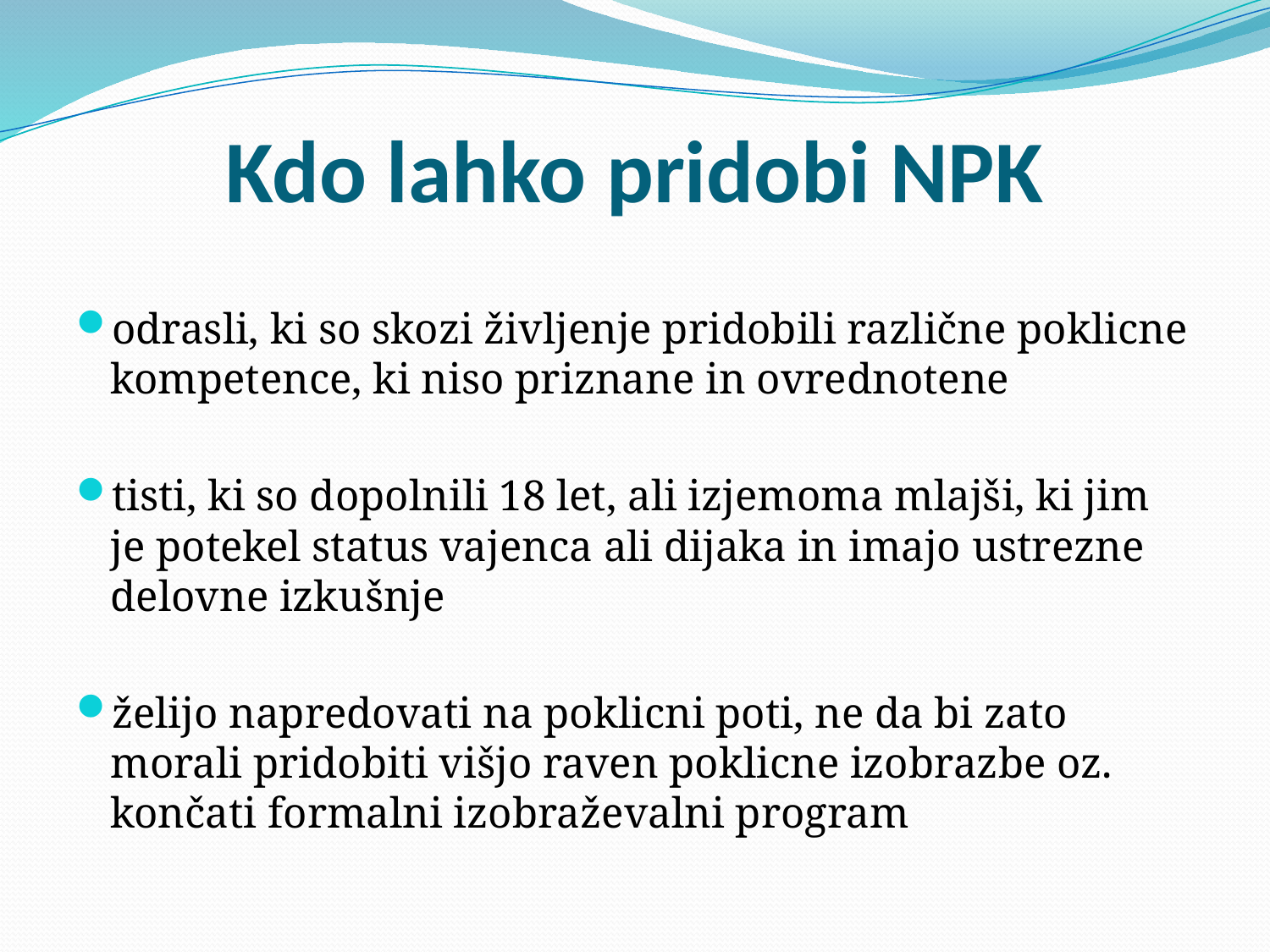

# Kdo lahko pridobi NPK
odrasli, ki so skozi življenje pridobili različne poklicne kompetence, ki niso priznane in ovrednotene

tisti, ki so dopolnili 18 let, ali izjemoma mlajši, ki jim je potekel status vajenca ali dijaka in imajo ustrezne delovne izkušnje

želijo napredovati na poklicni poti, ne da bi zato morali pridobiti višjo raven poklicne izobrazbe oz. končati formalni izobraževalni program